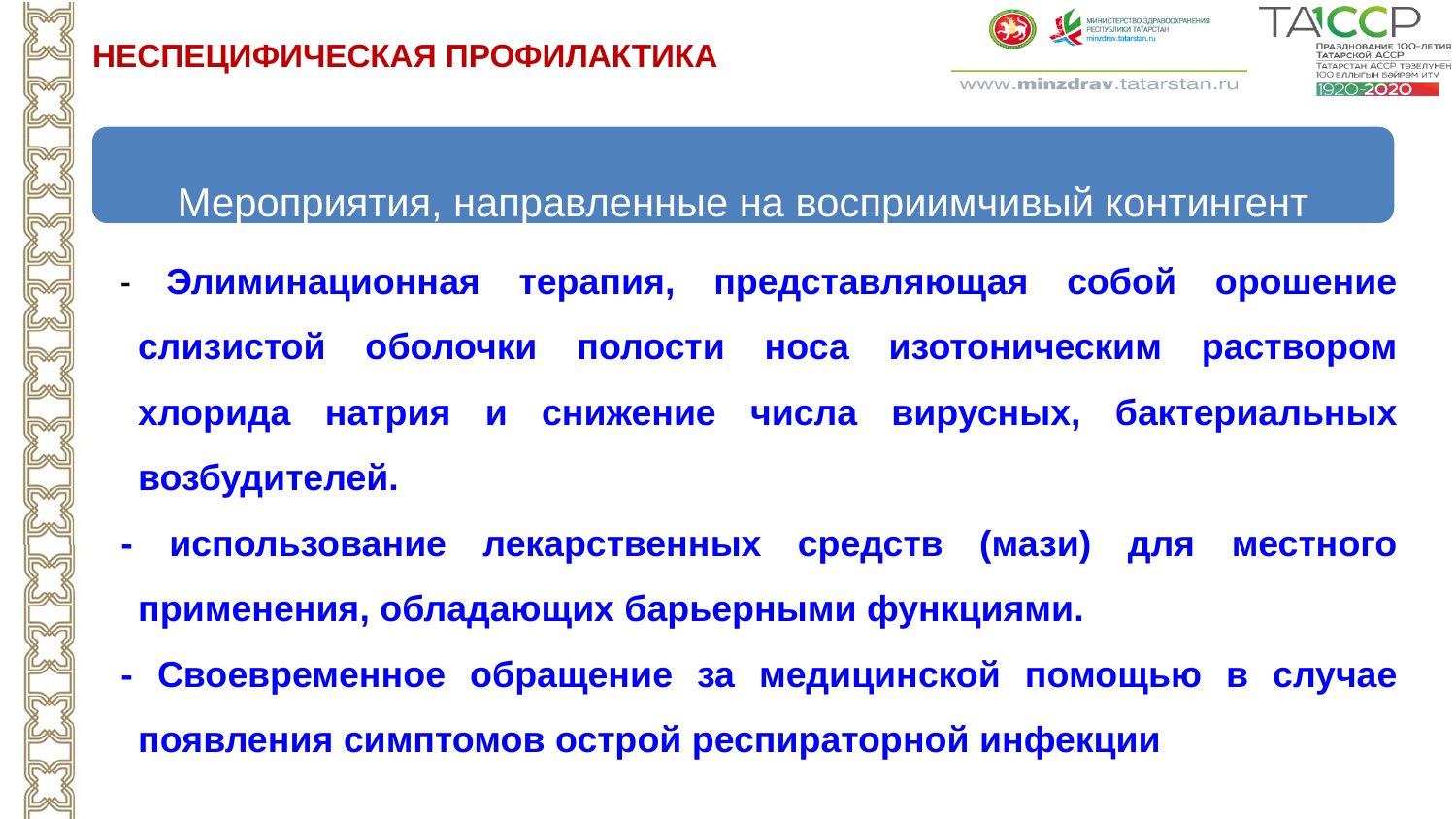

НЕСПЕЦИФИЧЕСКАЯ ПРОФИЛАКТИКА

Мероприятия, направленные на восприимчивый контингент
Мероприятия в отношения источника инфекции
- Элиминационная терапия, представляющая собой орошение слизистой оболочки полости носа изотоническим раствором хлорида натрия и снижение числа вирусных, бактериальных возбудителей.
- использование лекарственных средств (мази) для местного применения, обладающих барьерными функциями.
- Своевременное обращение за медицинской помощью в случае появления симптомов острой респираторной инфекции